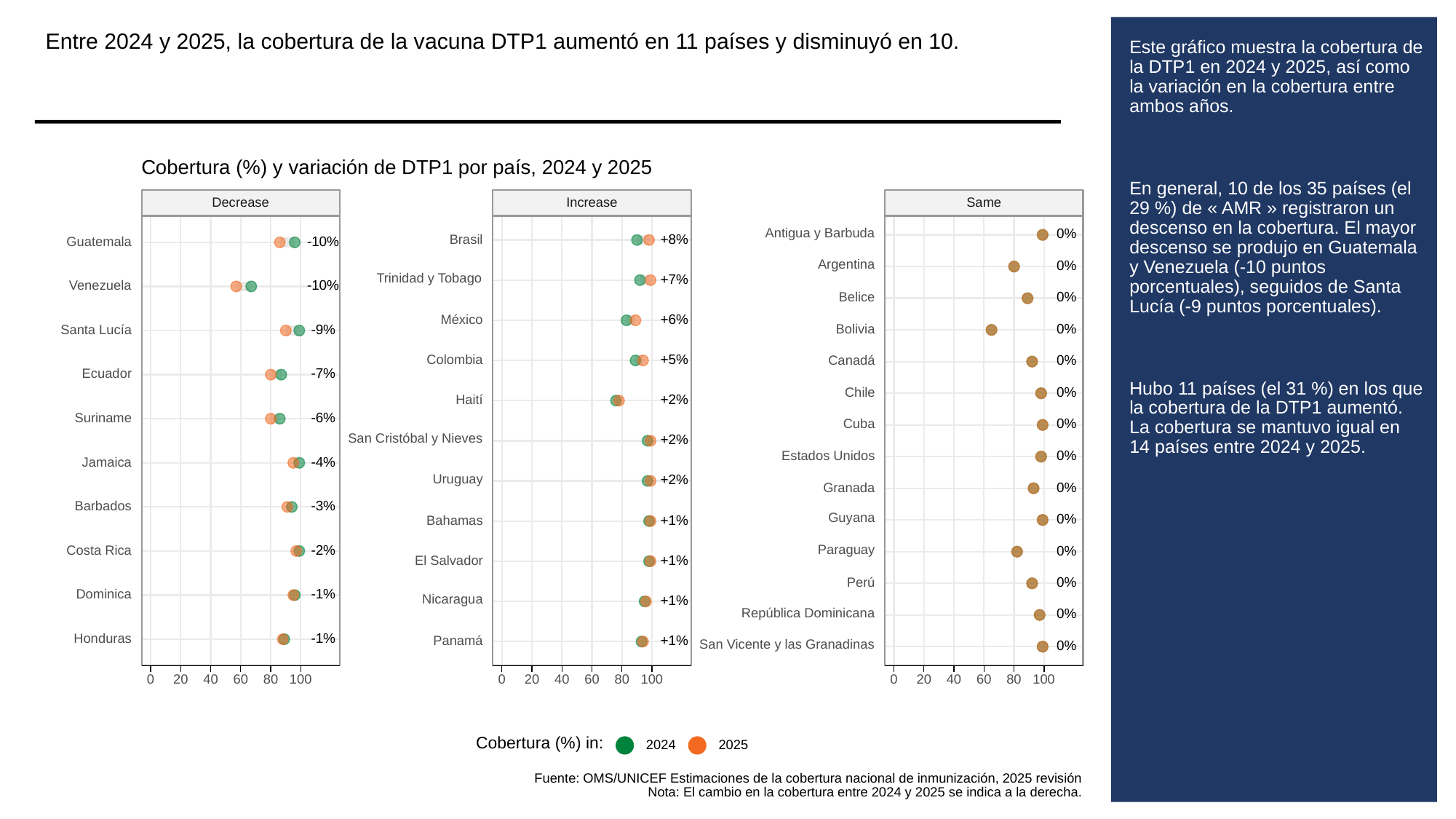

Entre 2024 y 2025, la cobertura de la vacuna DTP1 aumentó en 11 países y disminuyó en 10.
# Este gráfico muestra la cobertura de la DTP1 en 2024 y 2025, así como la variación en la cobertura entre ambos años.

En general, 10 de los 35 países (el 29 %) de « AMR » registraron un descenso en la cobertura. El mayor descenso se produjo en Guatemala y Venezuela (-10 puntos porcentuales), seguidos de Santa Lucía (-9 puntos porcentuales).

Hubo 11 países (el 31 %) en los que la cobertura de la DTP1 aumentó. La cobertura se mantuvo igual en 14 países entre 2024 y 2025.

Cobertura (%) y variación de DTP1 por país, 2024 y 2025

Same
Decrease
Increase

Antigua y Barbuda
0%

+8%

Brasil
-10%

Guatemala

Argentina
0%

Trinidad y Tobago
+7%

-10%

Venezuela

0%

Belice

+6%

México

0%

Bolivia
-9%

Santa Lucía

+5%

Colombia
0%

Canadá

-7%

Ecuador

0%

Chile

+2%

Haití

-6%

Suriname

0%

Cuba

San Cristóbal y Nieves
+2%

0%

Estados Unidos

-4%

Jamaica

Uruguay
+2%

0%

Granada

-3%

Barbados

Guyana
0%

+1%

Bahamas

Paraguay
-2%

Costa Rica
0%

+1%

El Salvador

0%

Perú

-1%

Dominica
Nicaragua

+1%

República Dominicana
0%

-1%

Honduras
+1%

Panamá

San Vicente y las Granadinas

0%

0
20
40
60
80
100
0
20
40
60
80
100
0
20
40
60
80
100
Cobertura (%) in:

2024
2025
Fuente: OMS/UNICEF Estimaciones de la cobertura nacional de inmunización, 2025 revisión
Nota: El cambio en la cobertura entre 2024 y 2025 se indica a la derecha.